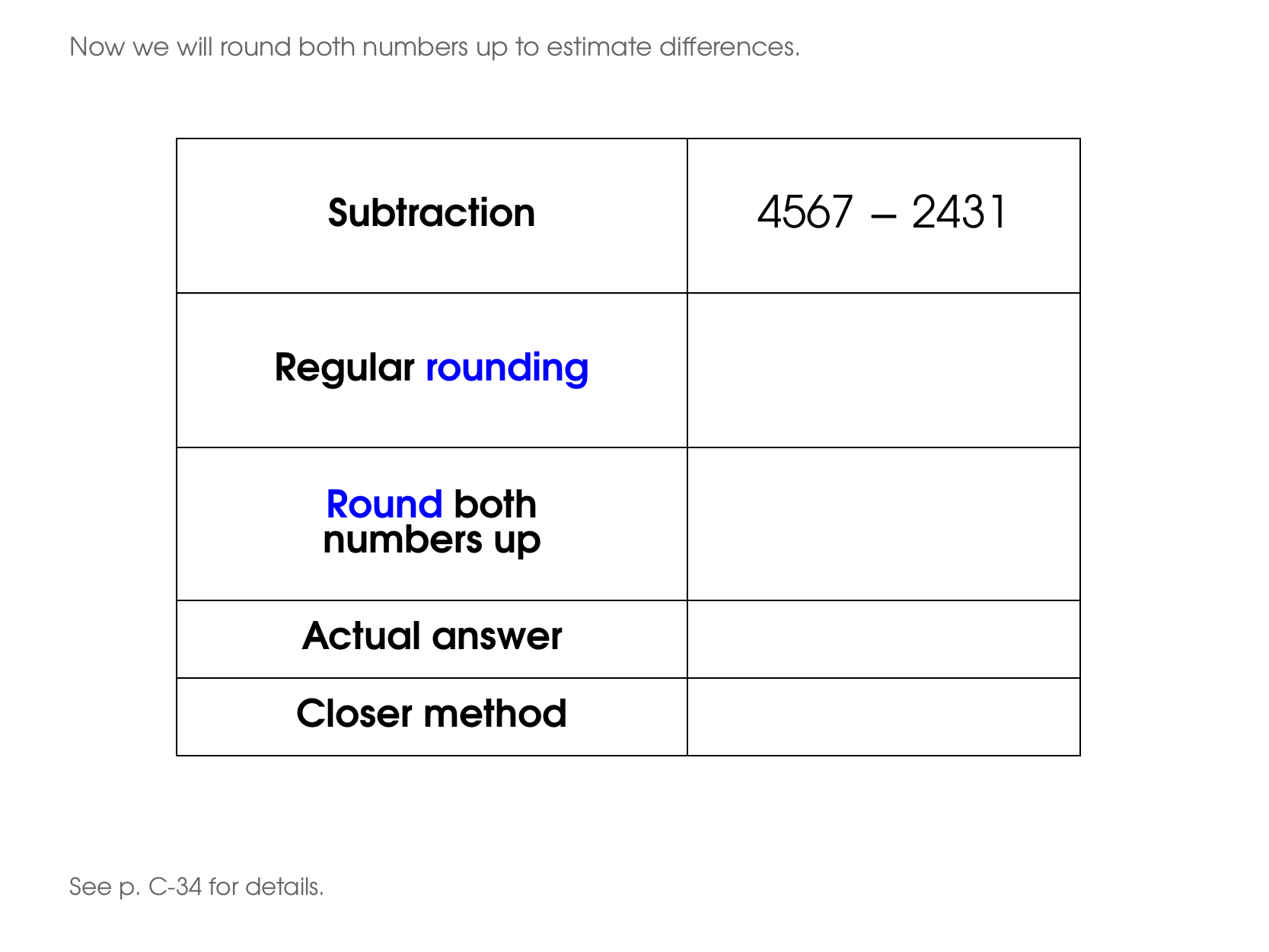

Now we will round both numbers up to estimate differences.
| Subtraction | 4567 − 2431 |
| --- | --- |
| Regular rounding |  |
| Round both numbers up |  |
| Actual answer |  |
| --- | --- |
| Closer method |  |
See p. C-34 for details.